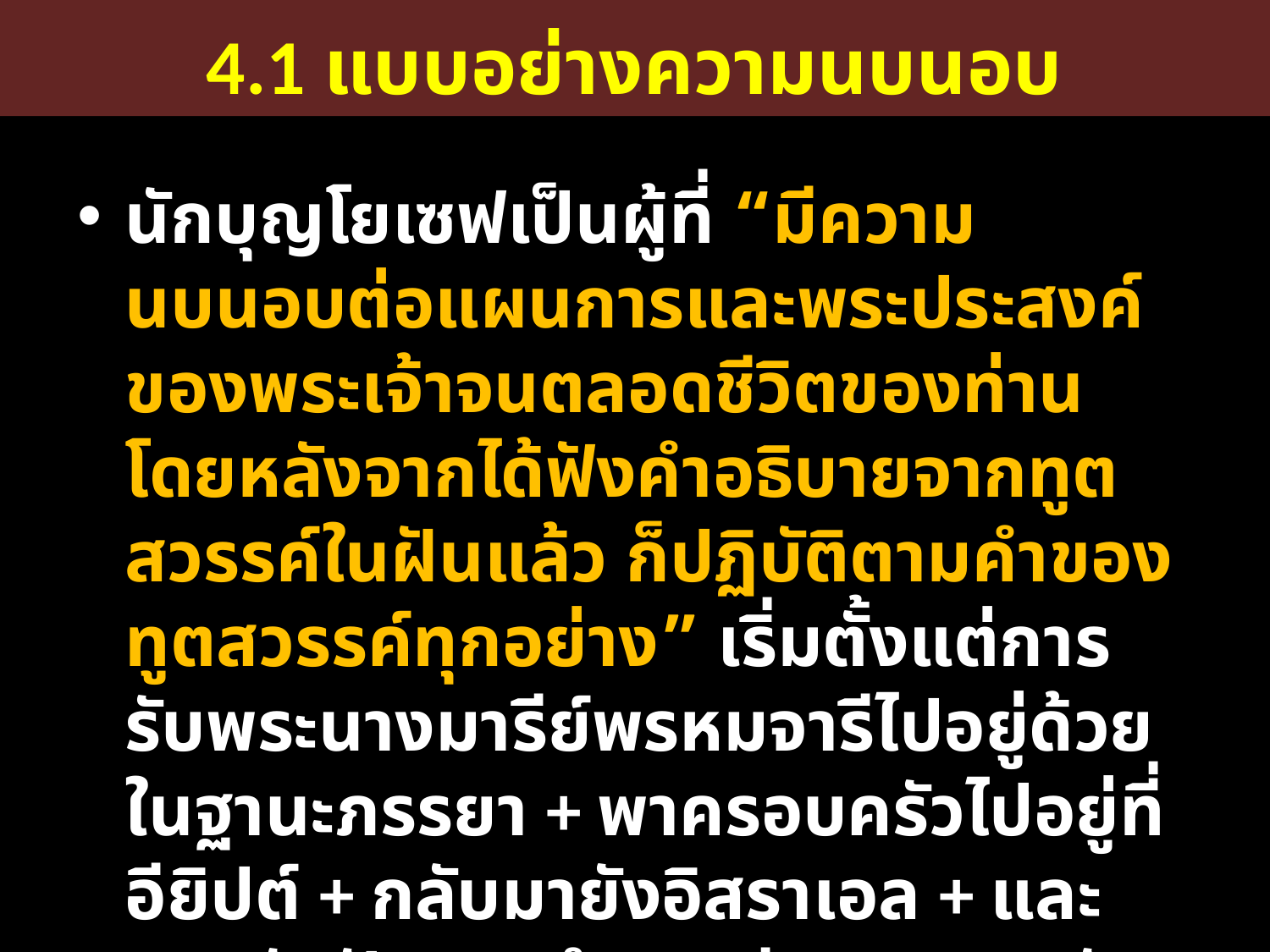

# 4.1 แบบอย่างความนบนอบ
นักบุญโยเซฟเป็นผู้ที่ “มีความนบนอบต่อแผนการและพระประสงค์ของพระเจ้าจนตลอดชีวิตของท่าน โดยหลังจากได้ฟังคำอธิบายจากทูตสวรรค์ในฝันแล้ว ก็ปฏิบัติตามคำของทูตสวรรค์ทุกอย่าง” เริ่มตั้งแต่การรับพระนางมารีย์พรหมจารีไปอยู่ด้วยในฐานะภรรยา + พาครอบครัวไปอยู่ที่อียิปต์ + กลับมายังอิสราเอล + และลงหลักปักฐานดำเนินชีวิตครอบครัวที่นาซาเร็ธ